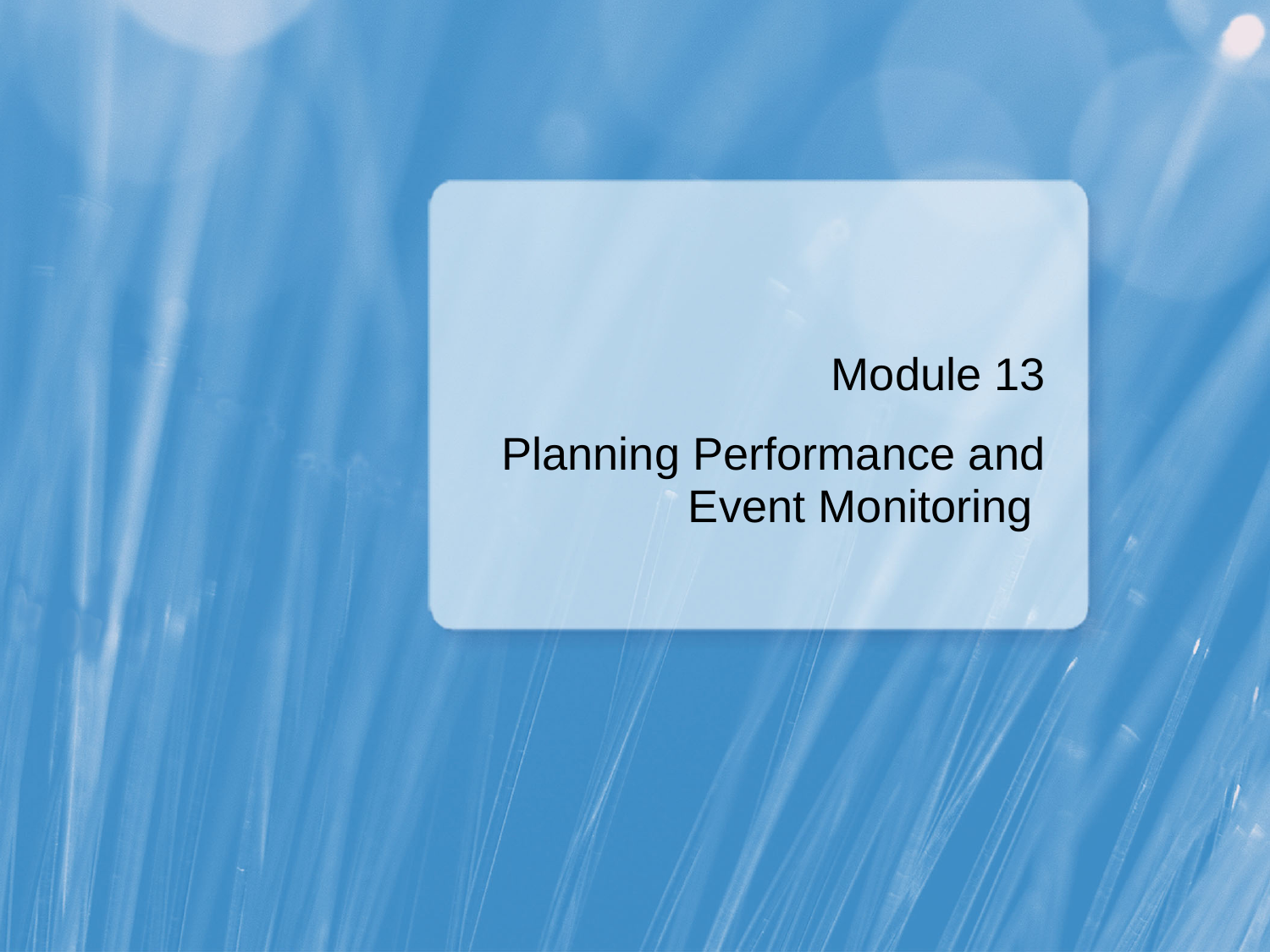

Module 13
Planning Performance and Event Monitoring